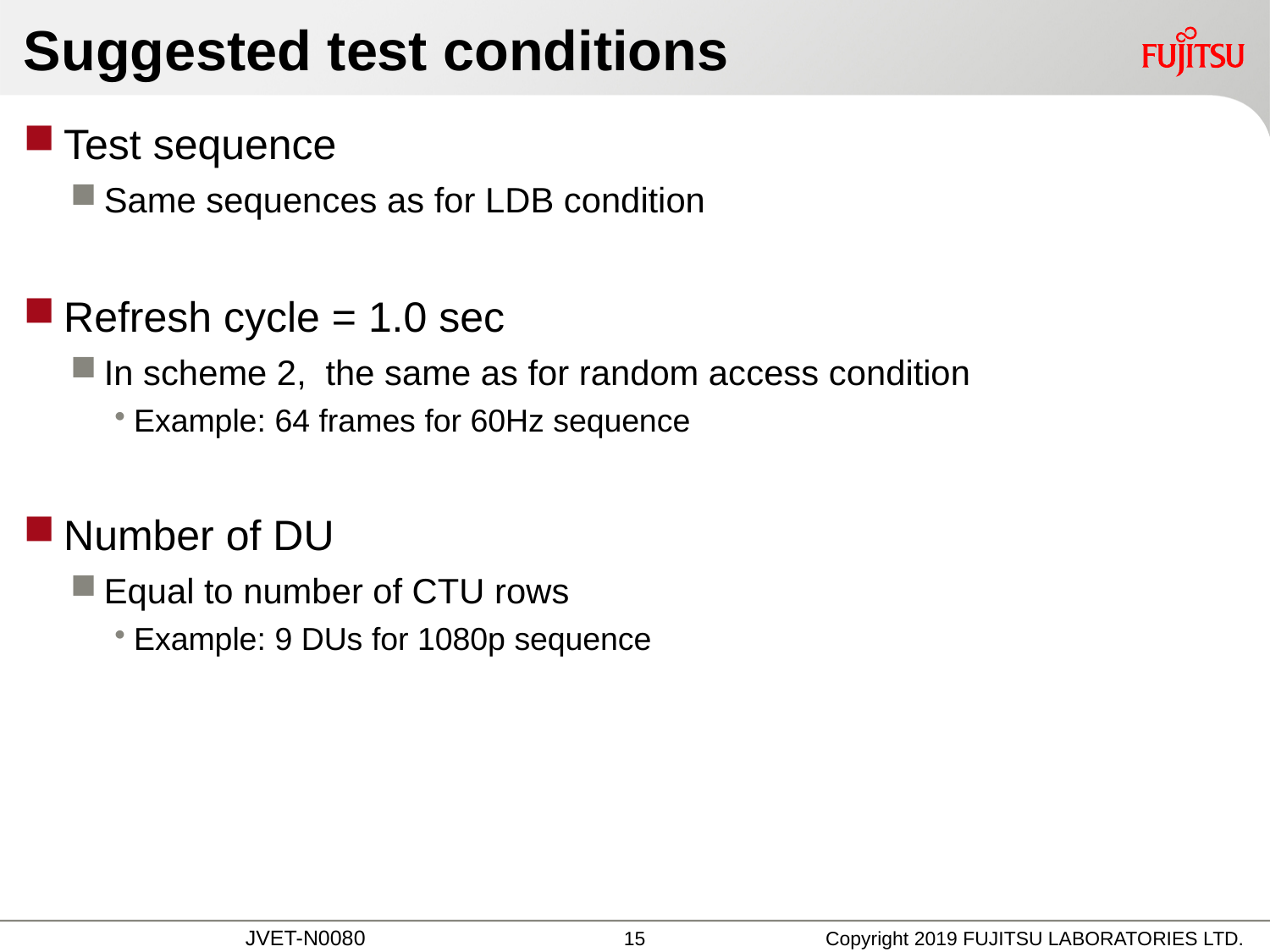

# Suggested test conditions
Test sequence
Same sequences as for LDB condition

Refresh cycle = 1.0 sec
In scheme 2,  the same as for random access condition
Example: 64 frames for 60Hz sequence

Number of DU
Equal to number of CTU rows
Example: 9 DUs for 1080p sequence

15
Copyright 2019 FUJITSU LABORATORIES LTD.